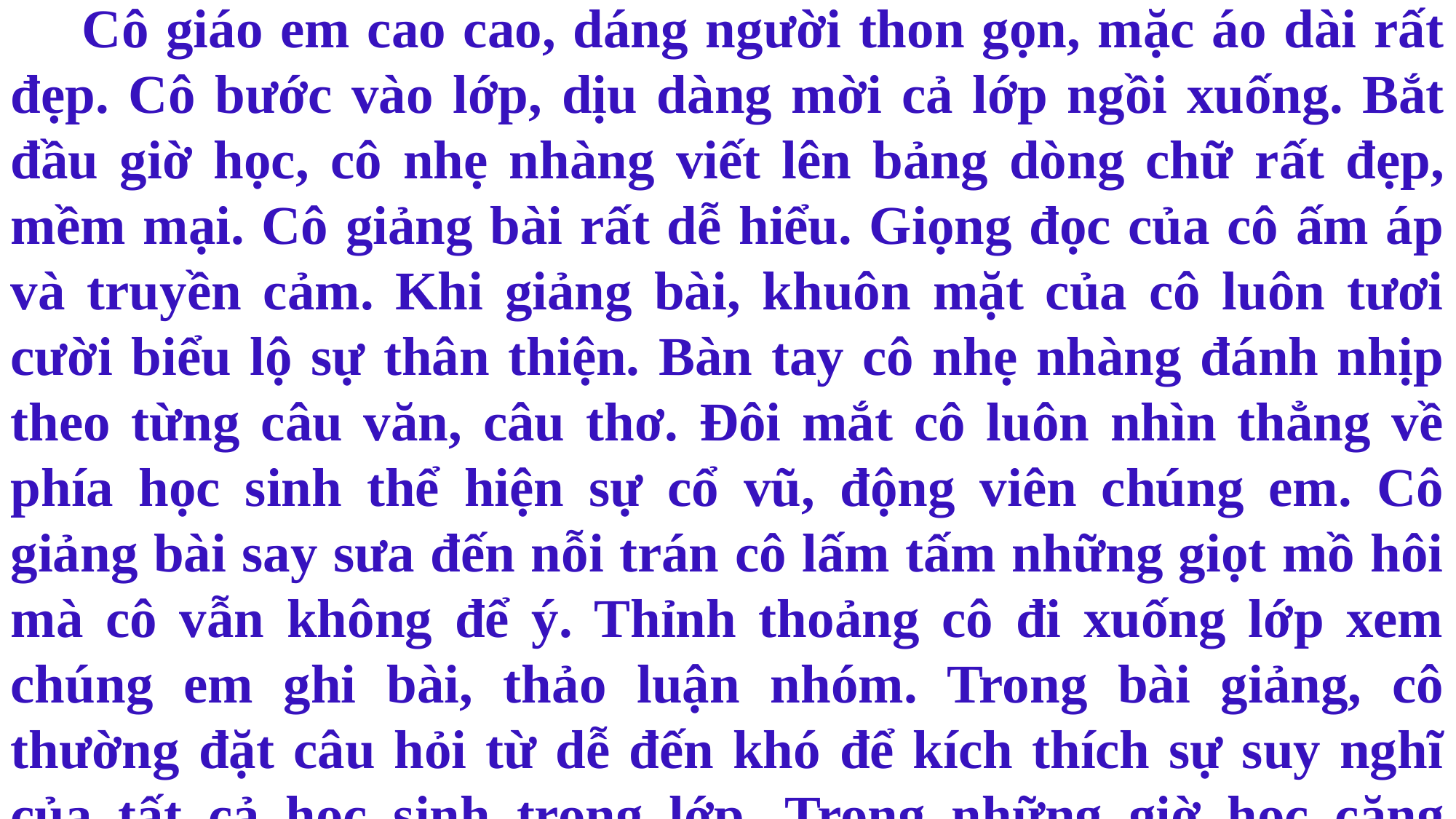

Cô giáo em cao cao, dáng người thon gọn, mặc áo dài rất đẹp. Cô bước vào lớp, dịu dàng mời cả lớp ngồi xuống. Bắt đầu giờ học, cô nhẹ nhàng viết lên bảng dòng chữ rất đẹp, mềm mại. Cô giảng bài rất dễ hiểu. Giọng đọc của cô ấm áp và truyền cảm. Khi giảng bài, khuôn mặt của cô luôn tươi cười biểu lộ sự thân thiện. Bàn tay cô nhẹ nhàng đánh nhịp theo từng câu văn, câu thơ. Đôi mắt cô luôn nhìn thẳng về phía học sinh thể hiện sự cổ vũ, động viên chúng em. Cô giảng bài say sưa đến nỗi trán cô lấm tấm những giọt mồ hôi mà cô vẫn không để ý. Thỉnh thoảng cô đi xuống lớp xem chúng em ghi bài, thảo luận nhóm. Trong bài giảng, cô thường đặt câu hỏi từ dễ đến khó để kích thích sự suy nghĩ của tất cả học sinh trong lớp. Trong những giờ học căng thẳng, cô thường kể cho chúng em nghe những mẩu chuyện ngắn rất hay và bổ ích. Cả lớp em ai cũng yêu quý và kính trọng cô.